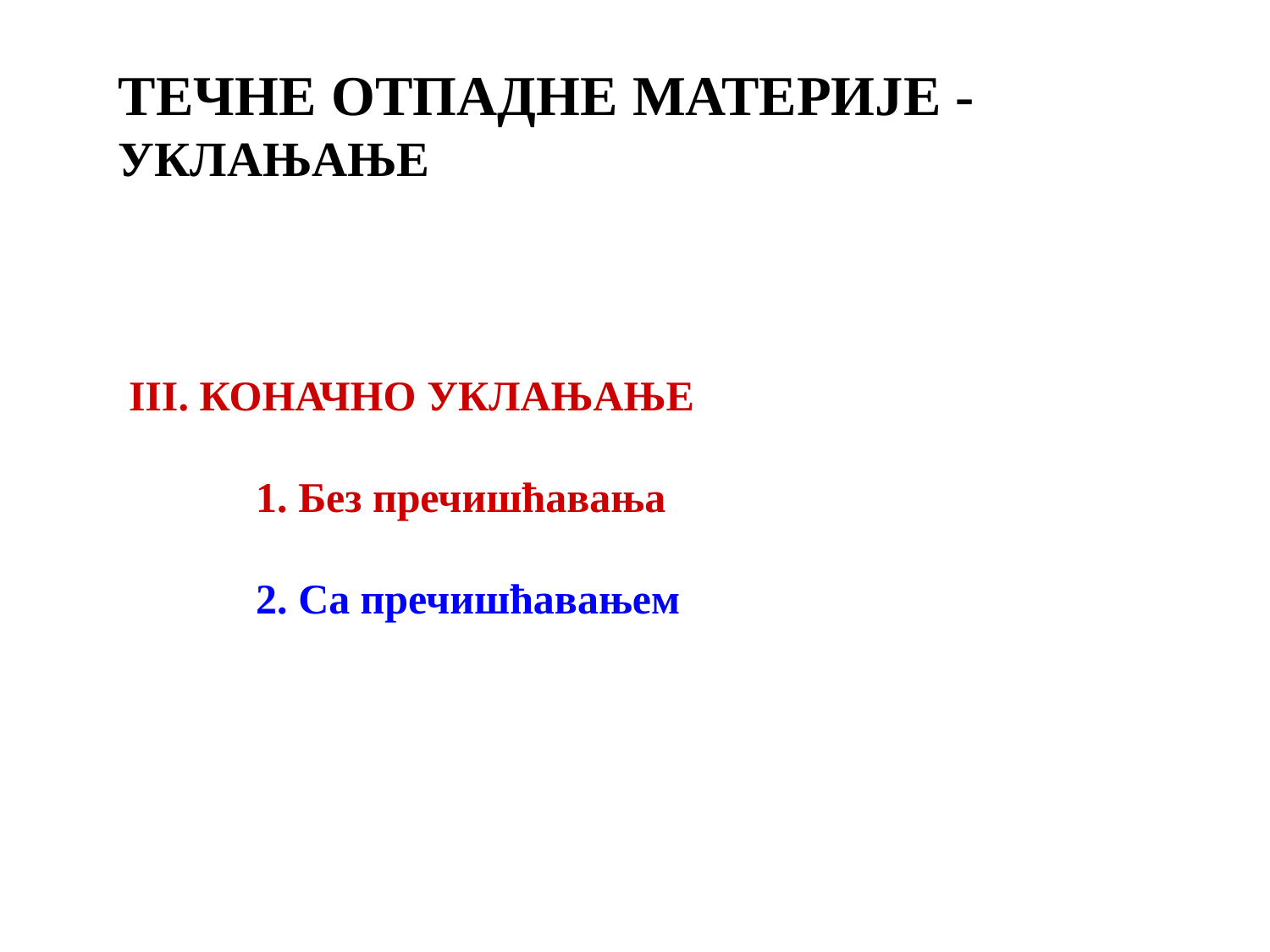

ТЕЧНЕ ОТПАДНЕ МАТЕРИЈЕ -
УКЛАЊАЊЕ
III. КОНАЧНО УКЛАЊАЊЕ

1. Без пречишћавања

2. Са пречишћавањем